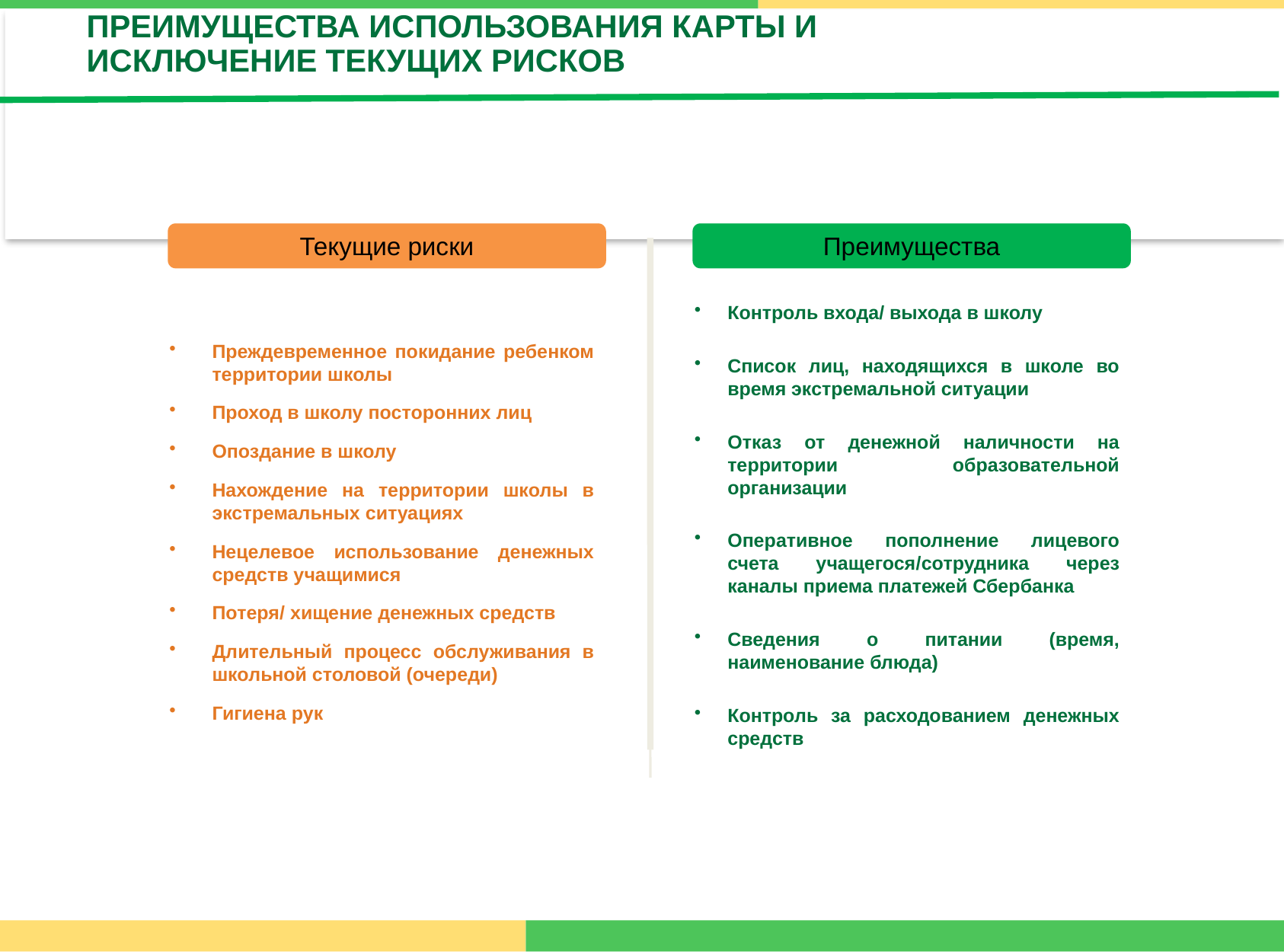

ПРЕИМУЩЕСТВА ИСПОЛЬЗОВАНИЯ КАРТЫ И ИСКЛЮЧЕНИЕ ТЕКУЩИХ РИСКОВ

+
Текущие риски
Преимущества

Преждевременное покидание ребенком территории школы
Проход в школу посторонних лиц
Опоздание в школу
Нахождение на территории школы в экстремальных ситуациях
Нецелевое использование денежных средств учащимися
Потеря/ хищение денежных средств
Длительный процесс обслуживания в школьной столовой (очереди)
Гигиена рук

Контроль входа/ выхода в школу

Список лиц, находящихся в школе во время экстремальной ситуации

Отказ от денежной наличности на территории образовательной организации

Оперативное пополнение лицевого счета учащегося/сотрудника через каналы приема платежей Сбербанка

Сведения о питании (время, наименование блюда)

Контроль за расходованием денежных средств